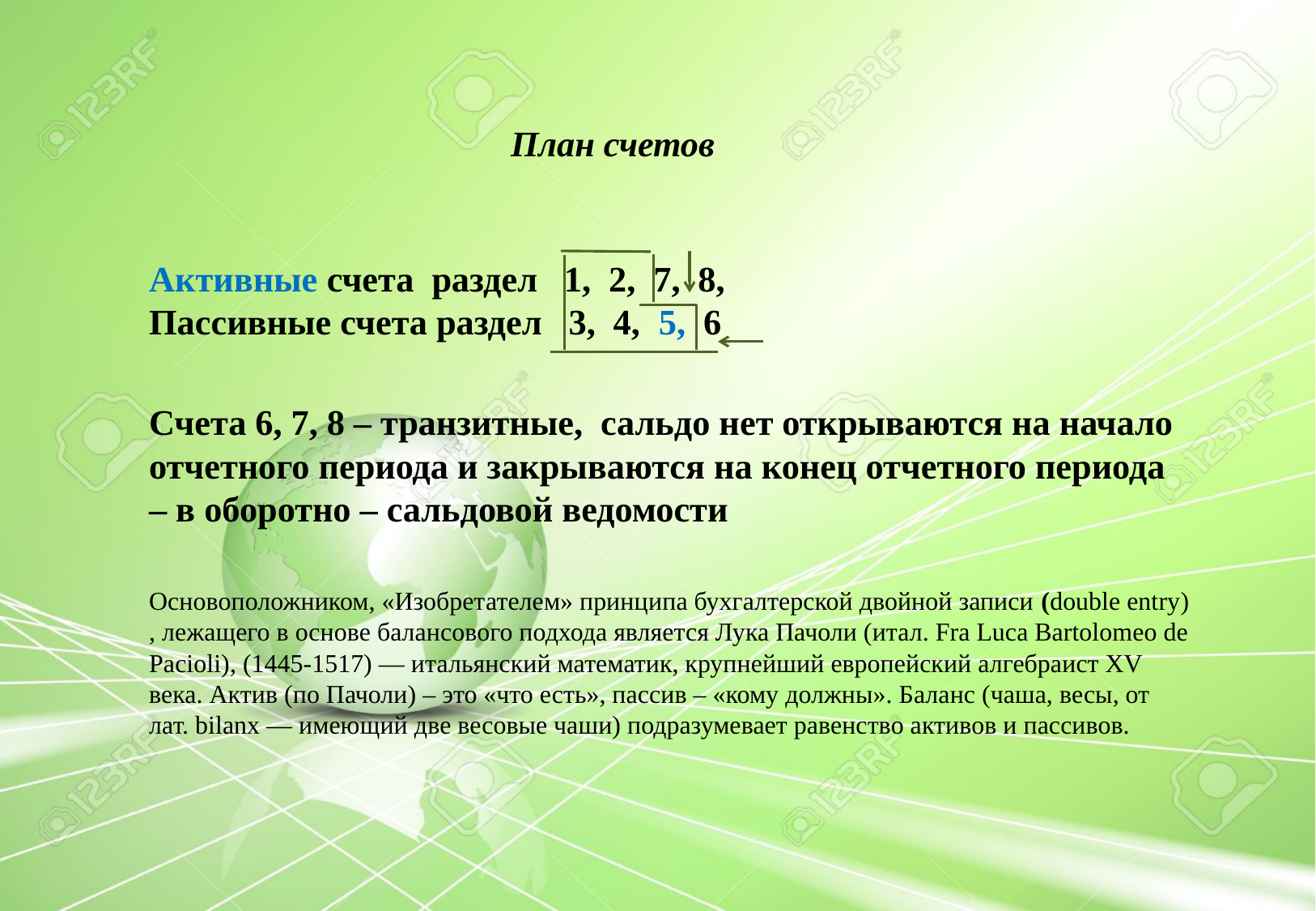

# План счетов
Активные счета  раздел   1,  2,  7,  8,
Пассивные счета раздел   3,  4,  5,  6

Счета 6, 7, 8 – транзитные,  сальдо нет открываются на начало отчетного периода и закрываются на конец отчетного периода – в оборотно – сальдовой ведомости

Основоположником, «Изобретателем» принципа бухгалтерской двойной записи (double entry) , лежащего в основе балансового подхода является Лука Пачоли (итал. Fra Luca Bartolomeo de Pacioli), (1445-1517) — итальянский математик, крупнейший европейский алгебраист XV века. Актив (по Пачоли) – это «что есть», пассив – «кому должны». Баланс (чаша, весы, от лат. bilanx — имеющий две весовые чаши) подразумевает равенство активов и пассивов.